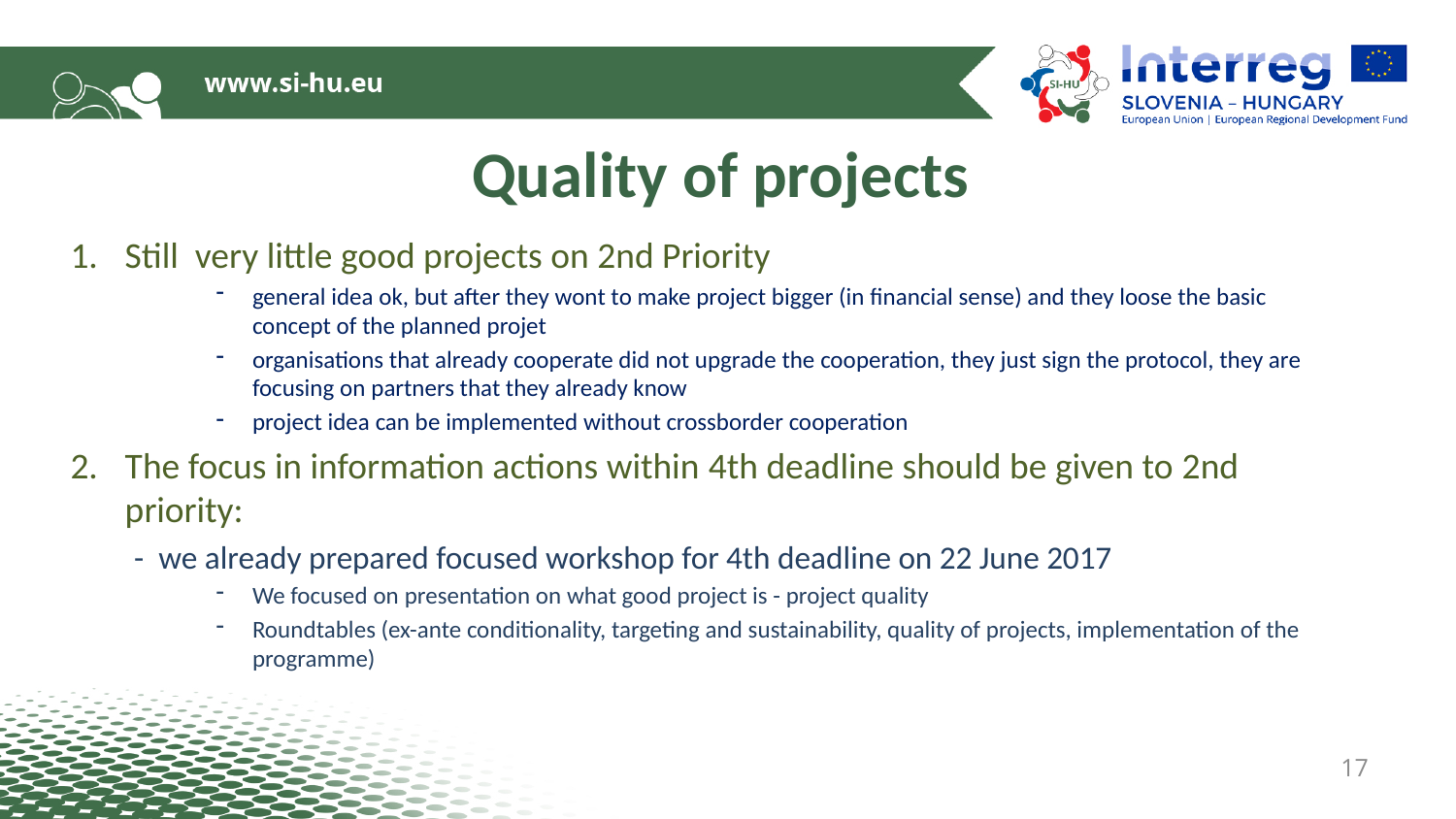

# Quality of projects
Still  very little good projects on 2nd Priority
general idea ok, but after they wont to make project bigger (in financial sense) and they loose the basic concept of the planned projet
organisations that already cooperate did not upgrade the cooperation, they just sign the protocol, they are focusing on partners that they already know
project idea can be implemented without crossborder cooperation
The focus in information actions within 4th deadline should be given to 2nd priority:
-  we already prepared focused workshop for 4th deadline on 22 June 2017
We focused on presentation on what good project is - project quality
Roundtables (ex-ante conditionality, targeting and sustainability, quality of projects, implementation of the programme)

17